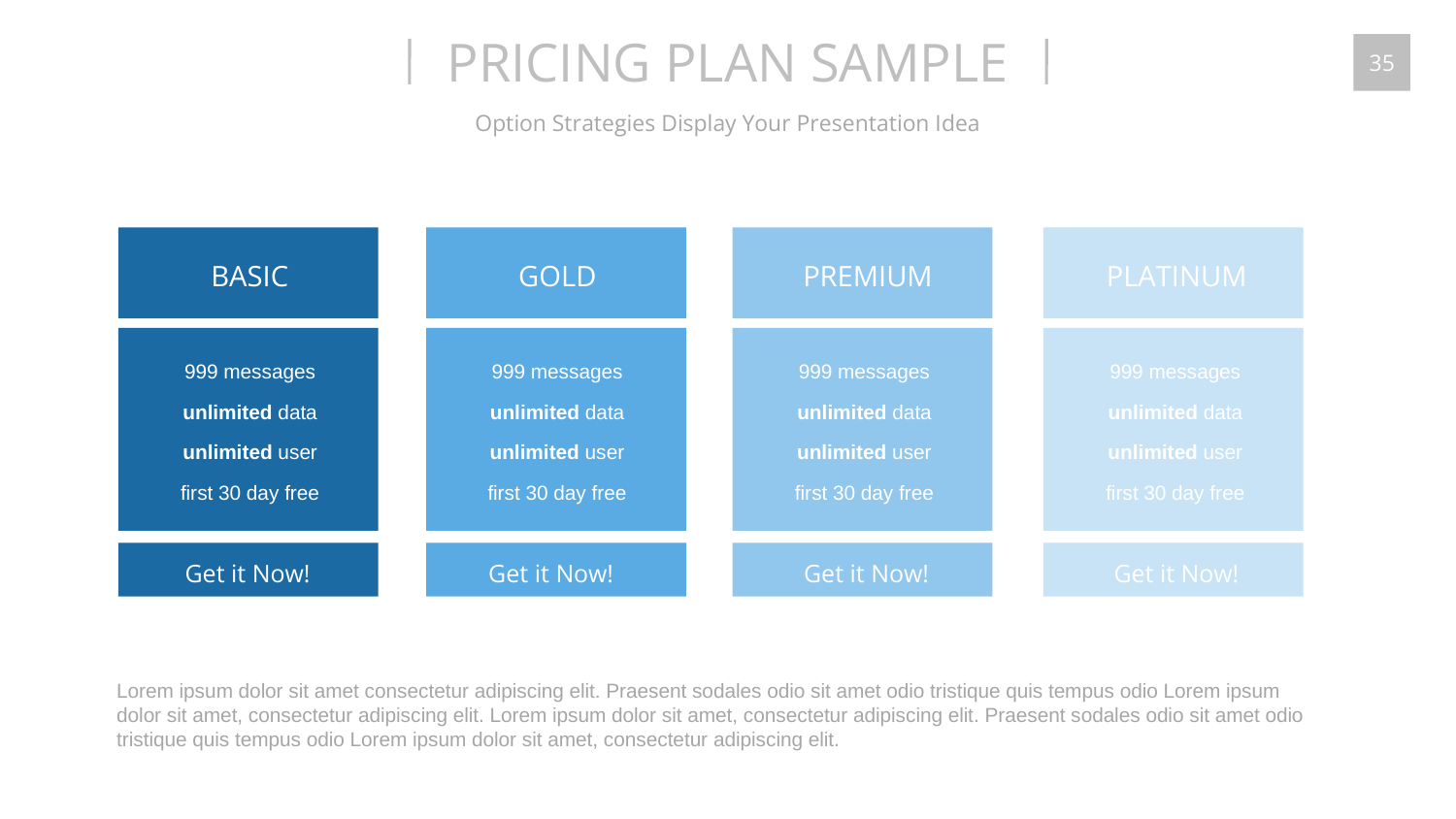

PRICING PLAN SAMPLE
35
Option Strategies Display Your Presentation Idea

BASIC

999 messages
unlimited data
unlimited user
first 30 day free

Get it Now!

GOLD

999 messages
unlimited data
unlimited user
first 30 day free

Get it Now!

PREMIUM

999 messages
unlimited data
unlimited user
first 30 day free

Get it Now!

PLATINUM

999 messages
unlimited data
unlimited user
first 30 day free

Get it Now!
Lorem ipsum dolor sit amet consectetur adipiscing elit. Praesent sodales odio sit amet odio tristique quis tempus odio Lorem ipsum dolor sit amet, consectetur adipiscing elit. Lorem ipsum dolor sit amet, consectetur adipiscing elit. Praesent sodales odio sit amet odio tristique quis tempus odio Lorem ipsum dolor sit amet, consectetur adipiscing elit.